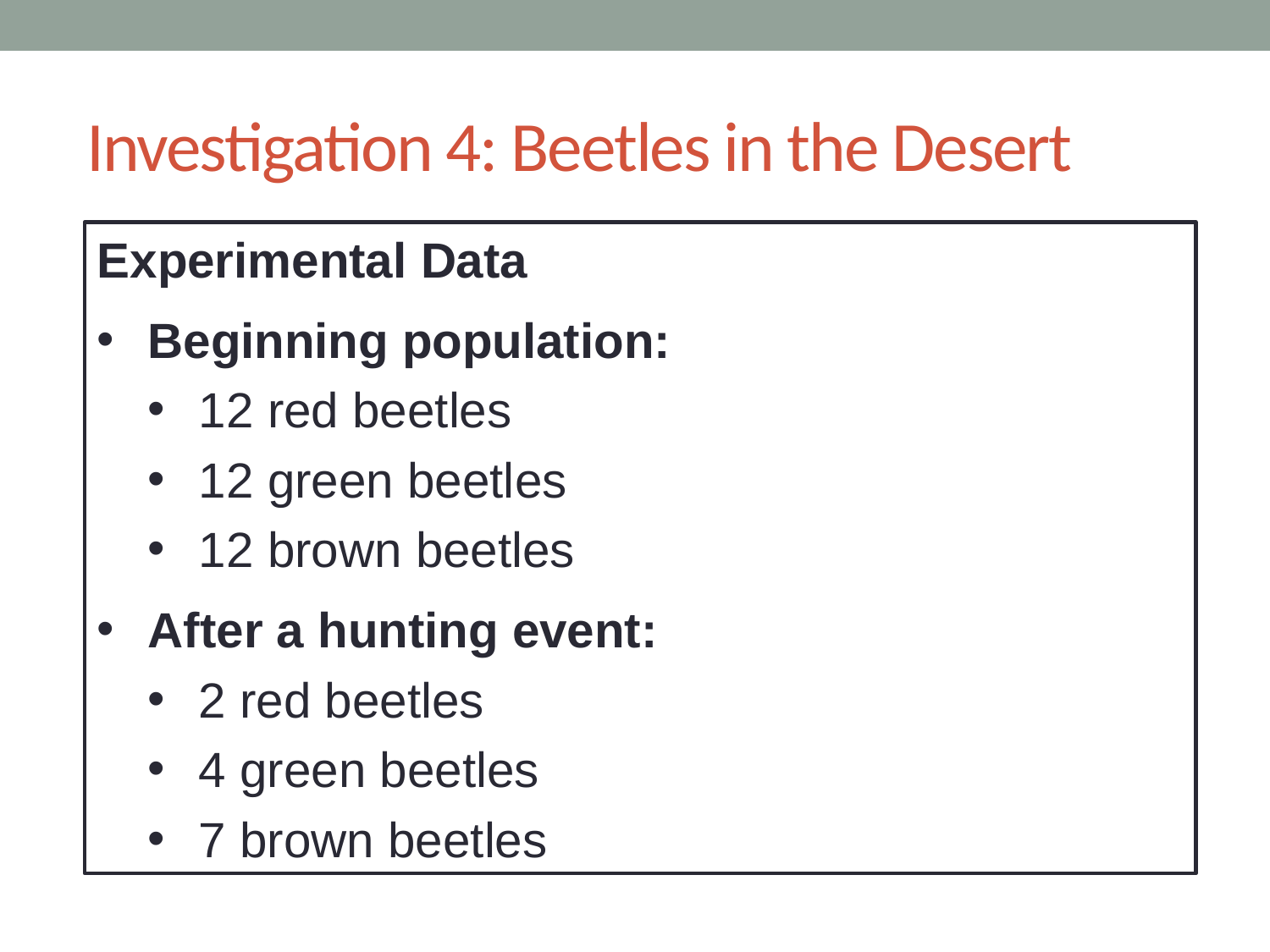

# Investigation 4: Beetles in the Desert
Experimental Data
Beginning population:
12 red beetles
12 green beetles
12 brown beetles
After a hunting event:
2 red beetles
4 green beetles
7 brown beetles